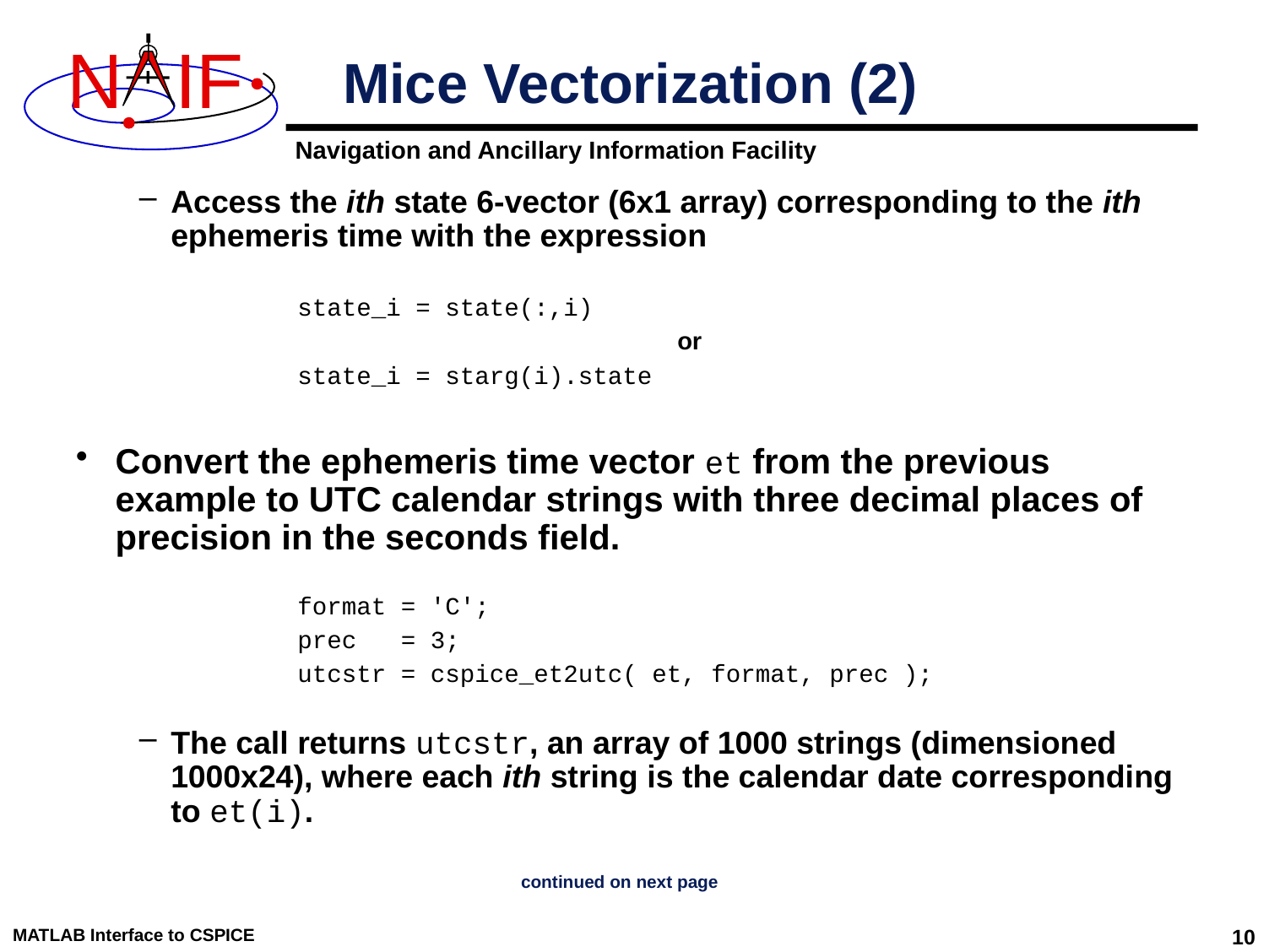

Mice Vectorization (2)
Access the ith state 6-vector (6x1 array) corresponding to the ith ephemeris time with the expression

		state_i = state(:,i)
					or
		state_i = starg(i).state

Convert the ephemeris time vector et from the previous example to UTC calendar strings with three decimal places of precision in the seconds field.

		format = 'C';
		prec   = 3;
		utcstr = cspice_et2utc( et, format, prec );

The call returns utcstr, an array of 1000 strings (dimensioned 1000x24), where each ith string is the calendar date corresponding to et(i).
continued on next page
MATLAB Interface to CSPICE
10